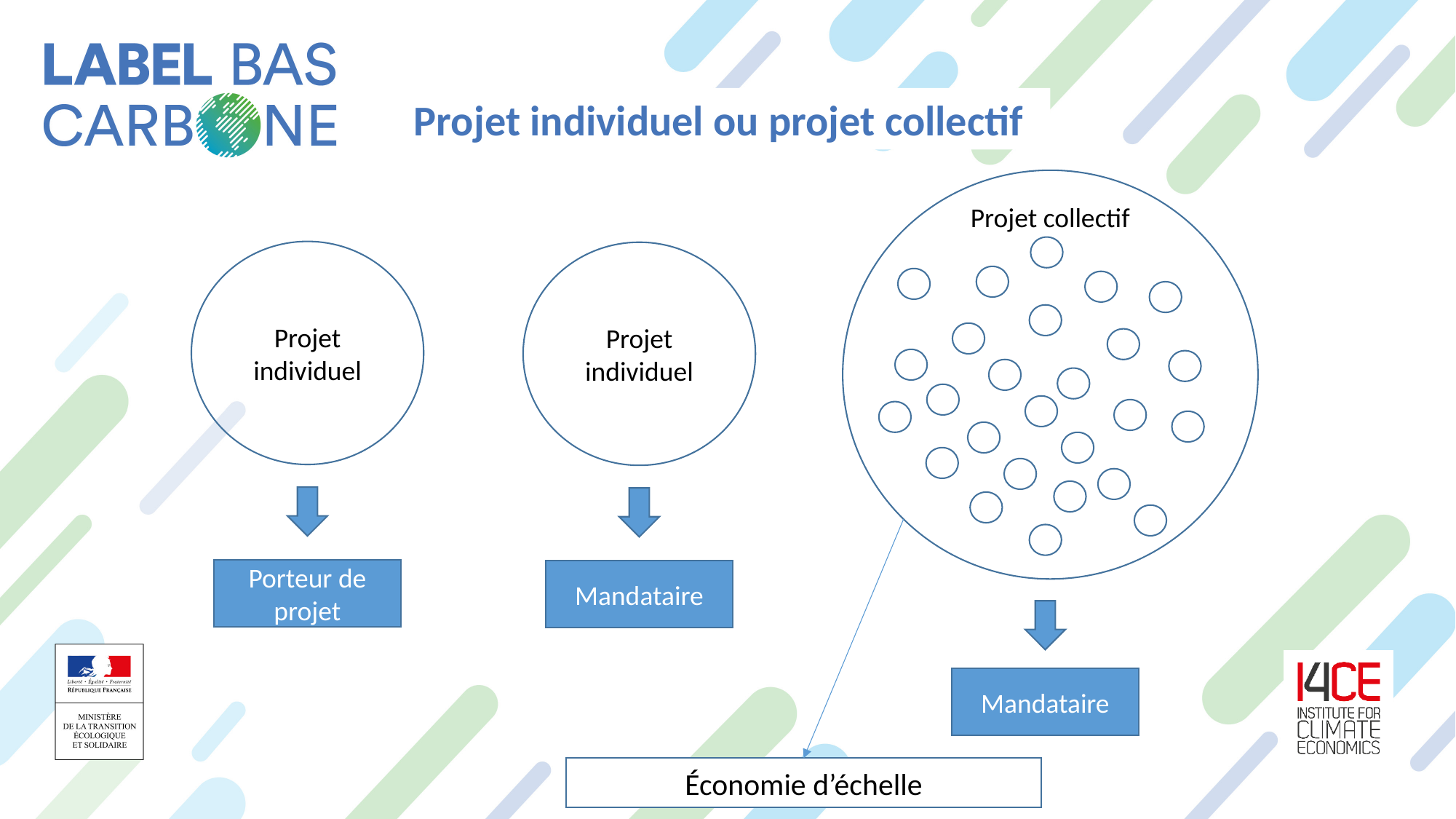

Projet individuel ou projet collectif

Projet collectif

Projet individuel
Projet individuel

Porteur de projet
Mandataire

Mandataire
Économie d’échelle